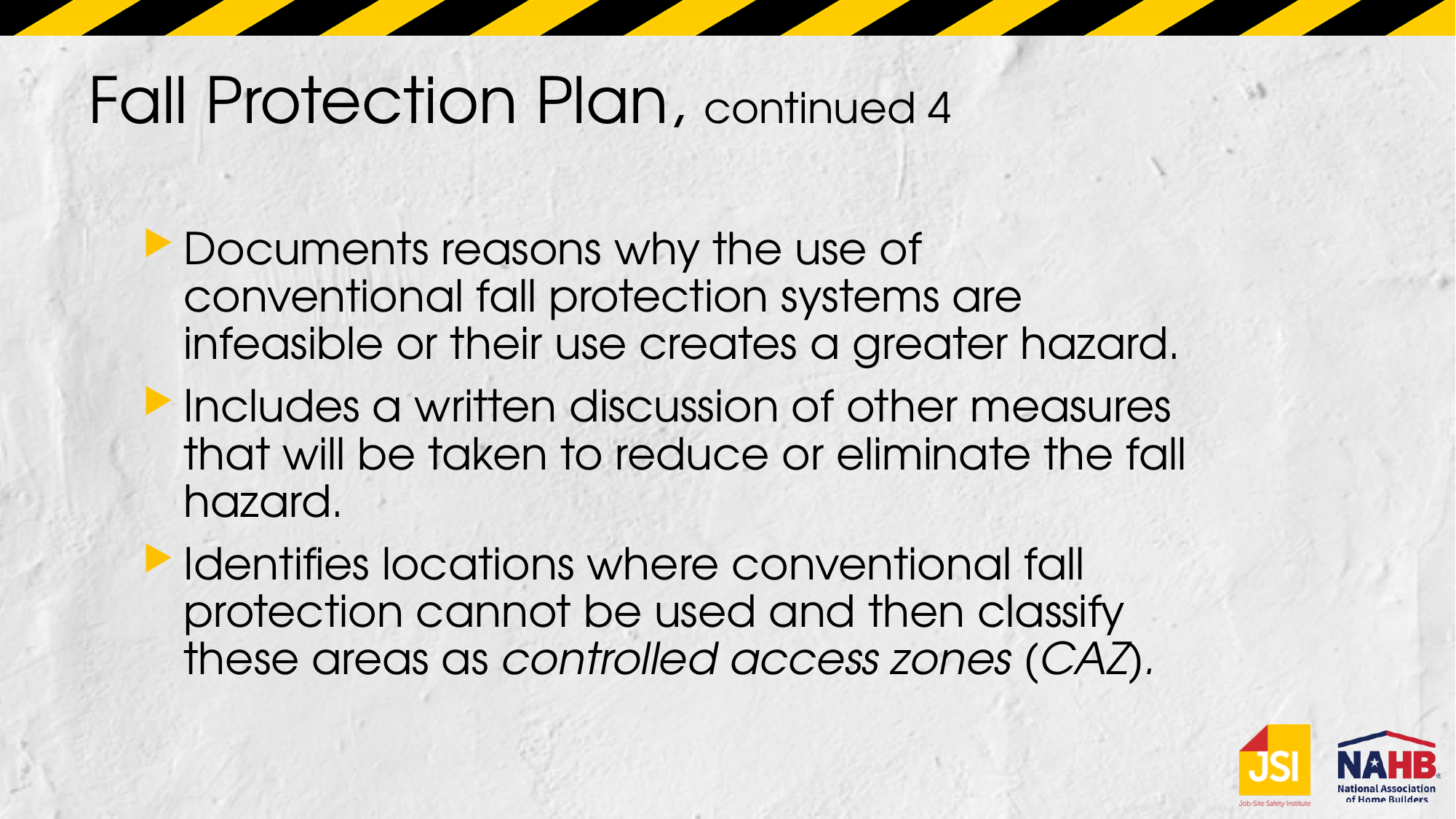

# Fall Protection Plan, continued 4
Documents reasons why the use of conventional fall protection systems are infeasible or their use creates a greater hazard.
Includes a written discussion of other measures that will be taken to reduce or eliminate the fall hazard.
Identifies locations where conventional fall protection cannot be used and then classify these areas as controlled access zones (CAZ).